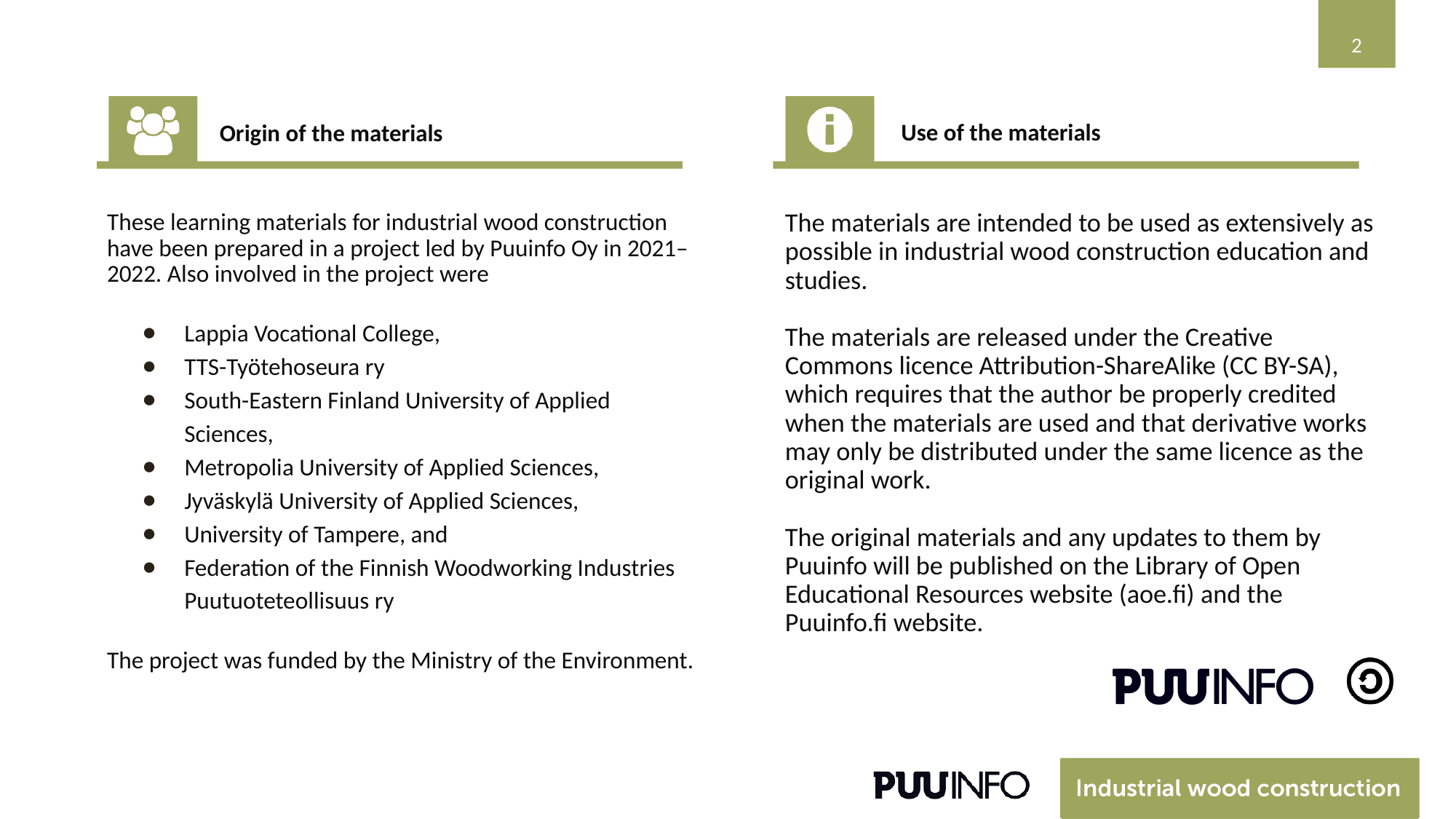

2
Use of the materials
Origin of the materials
These learning materials for industrial wood construction have been prepared in a project led by Puuinfo Oy in 2021–2022. Also involved in the project were
Lappia Vocational College,
TTS-Työtehoseura ry
South-Eastern Finland University of Applied Sciences,
Metropolia University of Applied Sciences,
Jyväskylä University of Applied Sciences,
University of Tampere, and
Federation of the Finnish Woodworking Industries Puutuoteteollisuus ry
The project was funded by the Ministry of the Environment.

The materials are intended to be used as extensively as possible in industrial wood construction education and studies.

The materials are released under the Creative Commons licence Attribution-ShareAlike (CC BY-SA), which requires that the author be properly credited when the materials are used and that derivative works may only be distributed under the same licence as the original work.

The original materials and any updates to them by Puuinfo will be published on the Library of Open Educational Resources website (aoe.fi) and the Puuinfo.fi website.